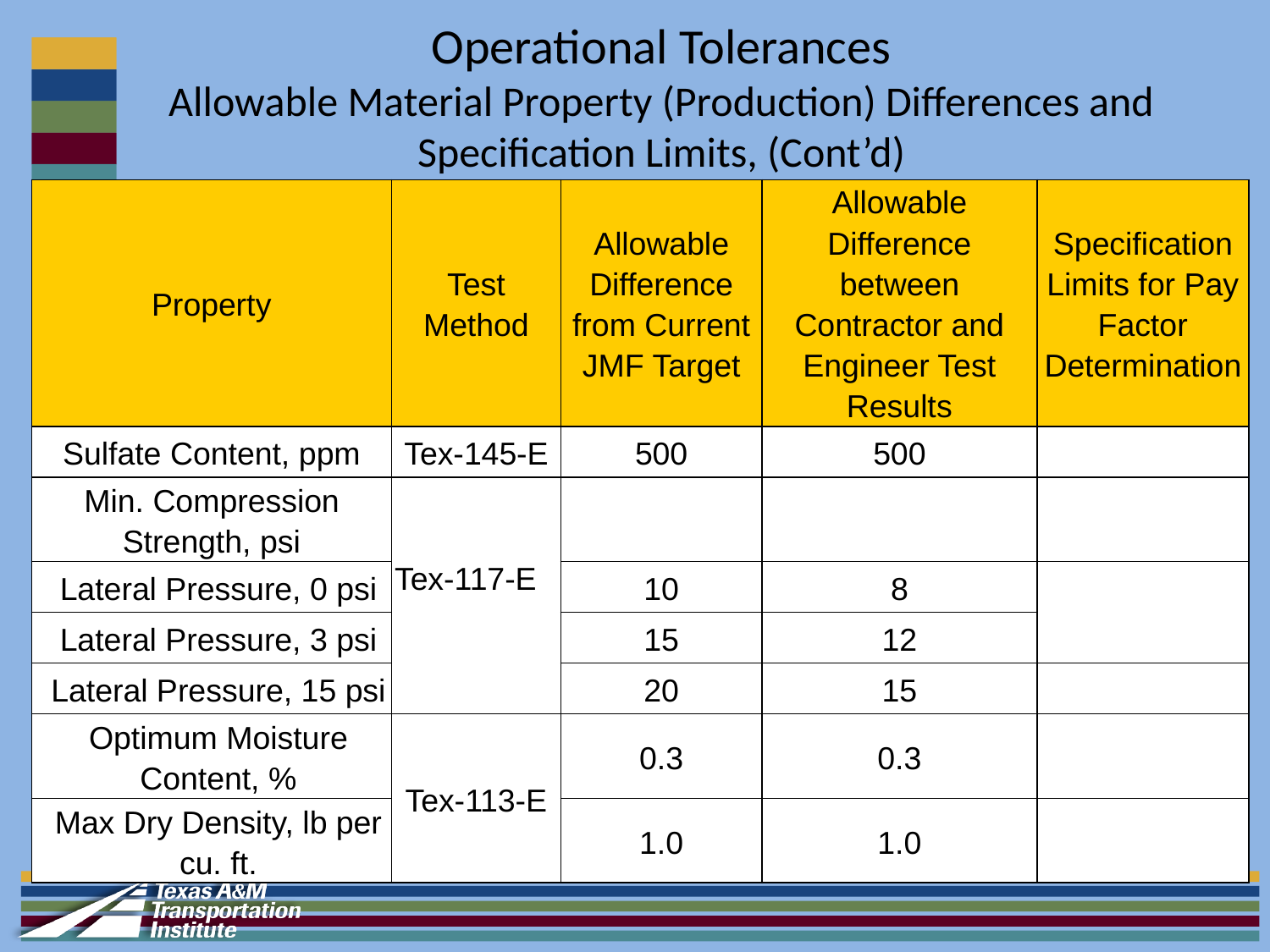

# Operational Tolerances Allowable Material Property (Production) Differences and Specification Limits, (Cont’d)

| Property | Test Method | Allowable Difference from Current JMF Target | Allowable Difference between Contractor and Engineer Test Results | Specification Limits for Pay Factor Determination |
| --- | --- | --- | --- | --- |
| Sulfate Content, ppm | Tex-145-E | 500 | 500 |  |
| Min. Compression Strength, psi | Tex-117-E |  |  |  |
| Lateral Pressure, 0 psi |  | 10 | 8 |  |
| Lateral Pressure, 3 psi |  | 15 | 12 |  |
| Lateral Pressure, 15 psi |  | 20 | 15 |  |
| Optimum Moisture Content, % | Tex-113-E | 0.3 | 0.3 |  |
| Max Dry Density, lb per cu. ft. |  | 1.0 | 1.0 |  |